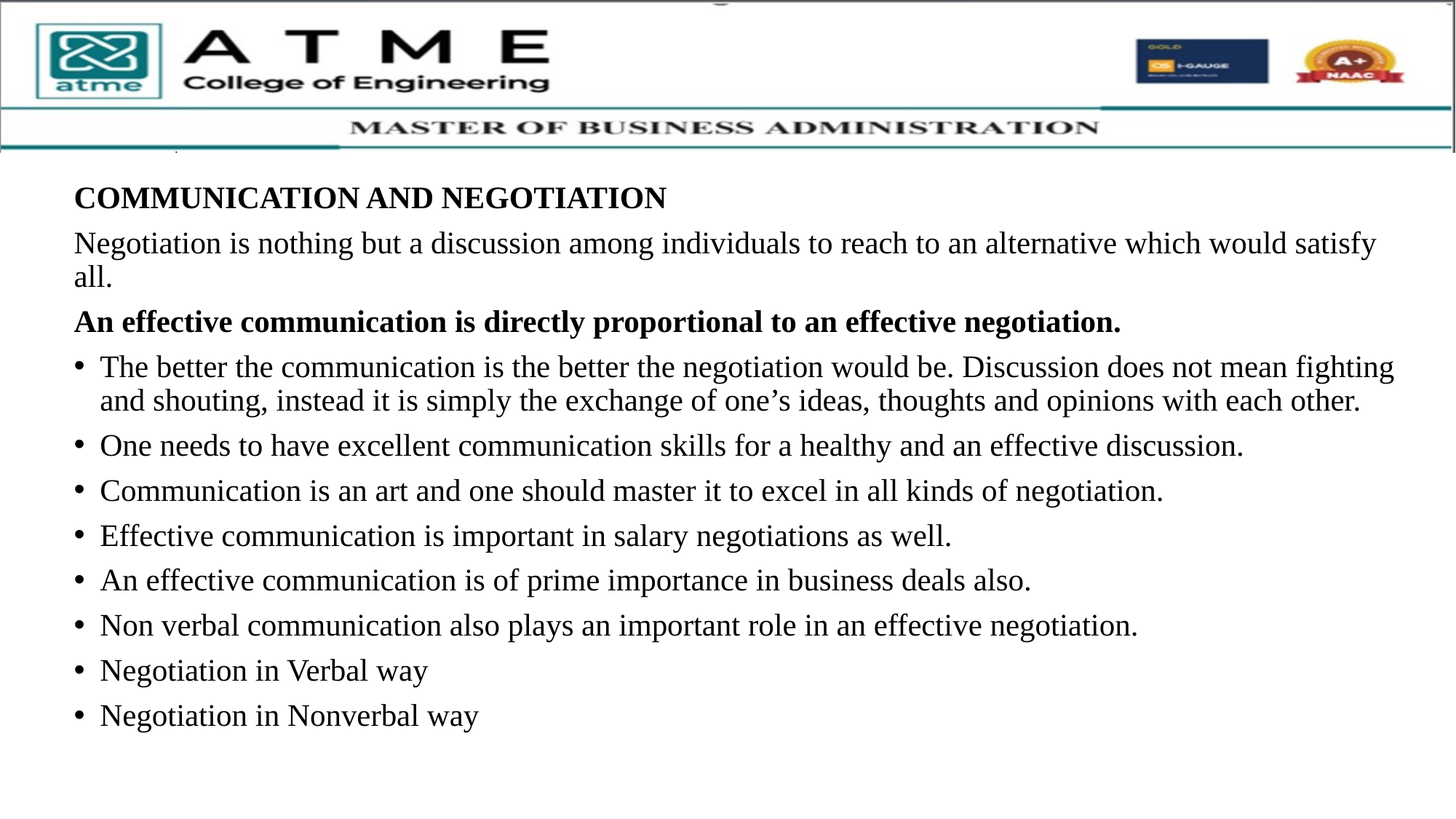

COMMUNICATION AND NEGOTIATION
Negotiation is nothing but a discussion among individuals to reach to an alternative which would satisfy all.
An effective communication is directly proportional to an effective negotiation.
The better the communication is the better the negotiation would be. Discussion does not mean fighting and shouting, instead it is simply the exchange of one’s ideas, thoughts and opinions with each other.
One needs to have excellent communication skills for a healthy and an effective discussion.
Communication is an art and one should master it to excel in all kinds of negotiation.
Effective communication is important in salary negotiations as well.
An effective communication is of prime importance in business deals also.
Non verbal communication also plays an important role in an effective negotiation.
Negotiation in Verbal way
Negotiation in Nonverbal way